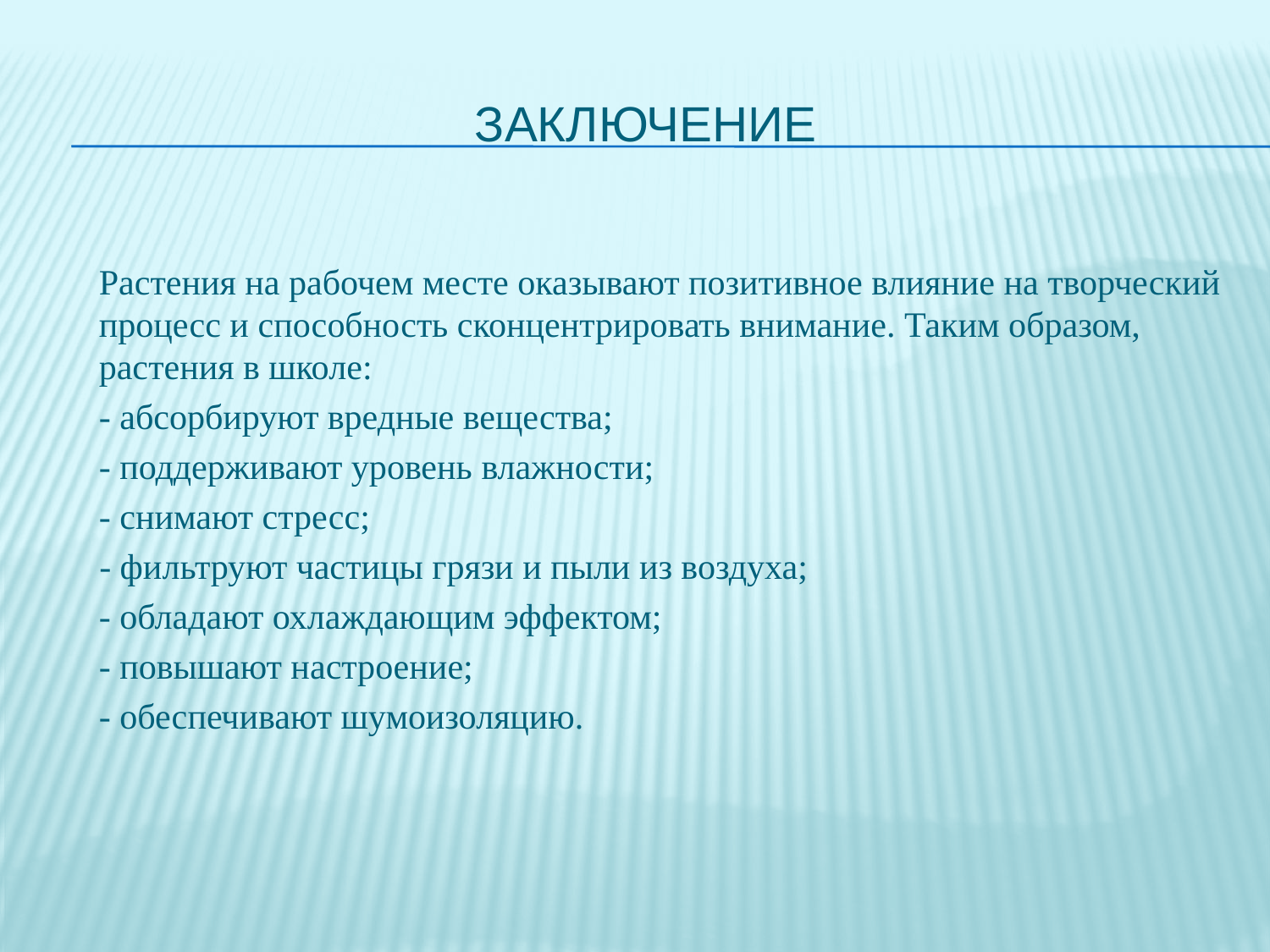

# Заключение

	Растения на рабочем месте оказывают позитивное влияние на творческий процесс и способность сконцентрировать внимание. Таким образом, растения в школе:
	- абсорбируют вредные вещества;
	- поддерживают уровень влажности;
	- снимают стресс;
     - фильтруют частицы грязи и пыли из воздуха;
	- обладают охлаждающим эффектом;
	- повышают настроение;
	- обеспечивают шумоизоляцию.